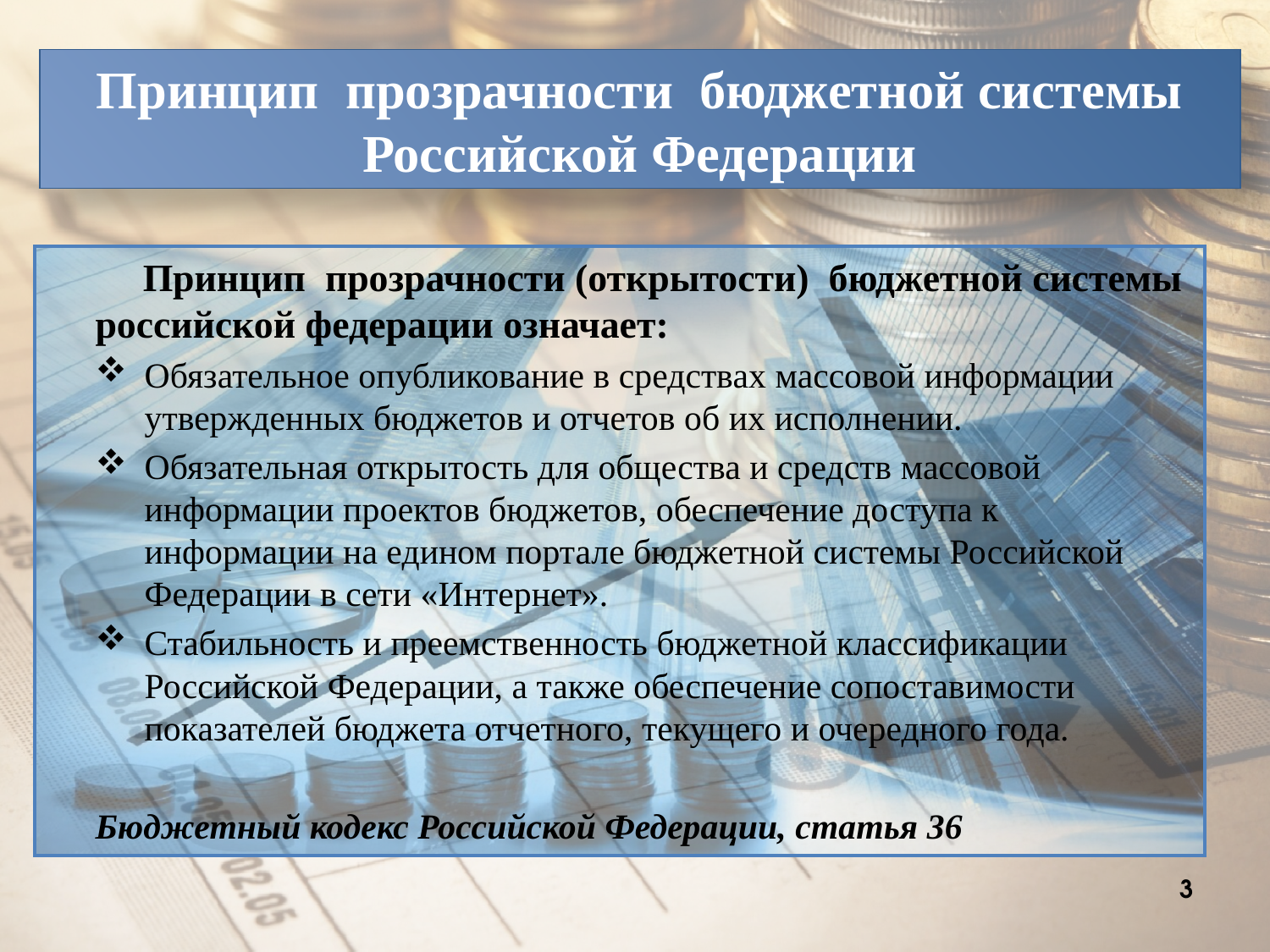

Принцип  прозрачности  бюджетной системы Российской Федерации
Принцип  прозрачности (открытости)  бюджетной системы российской федерации означает:
Обязательное опубликование в средствах массовой информации утвержденных бюджетов и отчетов об их исполнении.
Обязательная открытость для общества и средств массовой информации проектов бюджетов, обеспечение доступа к информации на едином портале бюджетной системы Российской Федерации в сети «Интернет».
Стабильность и преемственность бюджетной классификации Российской Федерации, а также обеспечение сопоставимости показателей бюджета отчетного, текущего и очередного года.

Бюджетный кодекс Российской Федерации, статья 36
3